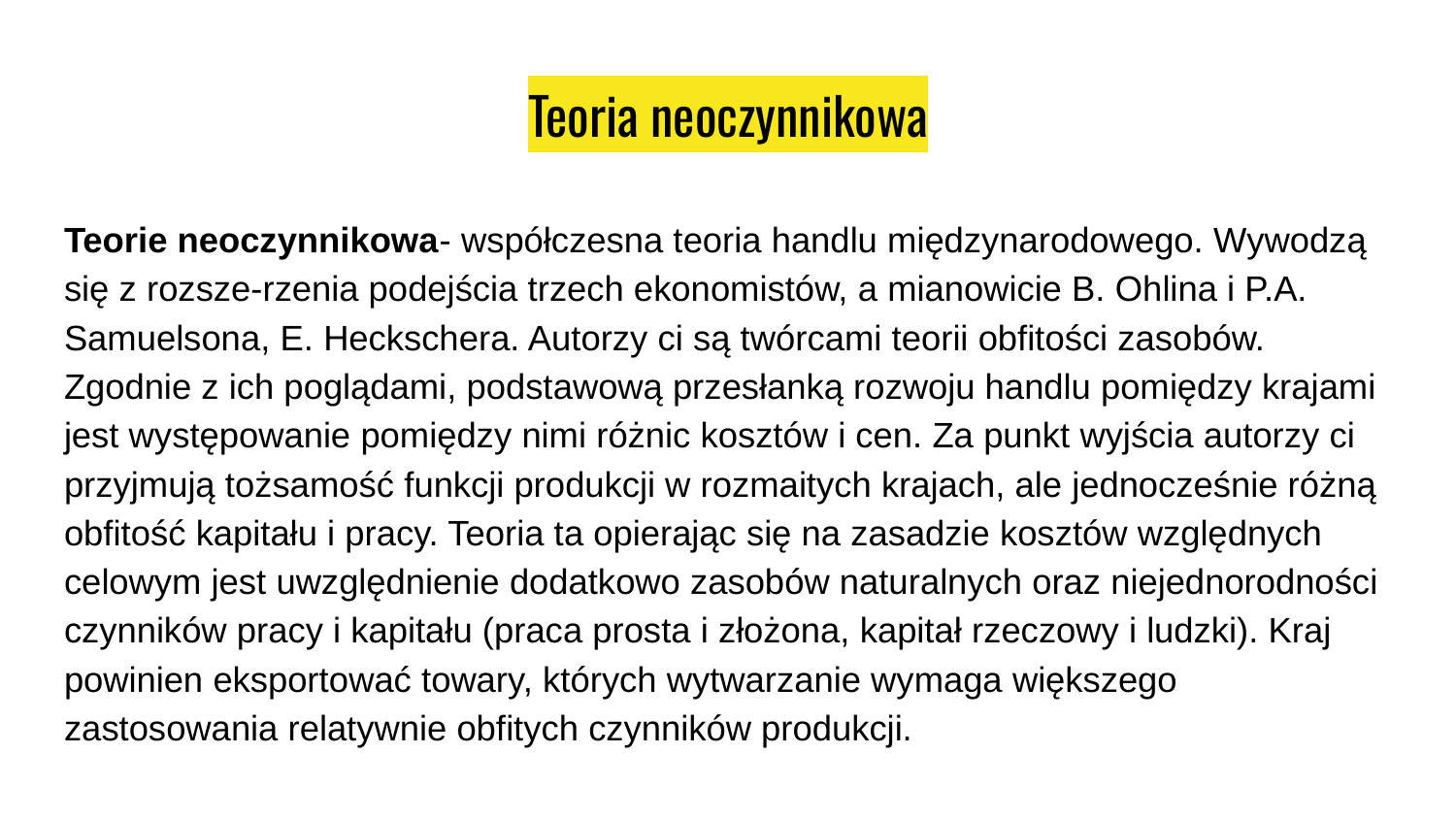

# Teoria neoczynnikowa

Teorie neoczynnikowa- współczesna teoria handlu międzynarodowego. Wywodzą się z rozsze-rzenia podejścia trzech ekonomistów, a mianowicie B. Ohlina i P.A. Samuelsona, E. Heckschera. Autorzy ci są twórcami teorii obfitości zasobów. Zgodnie z ich poglądami, podstawową przesłanką rozwoju handlu pomiędzy krajami jest występowanie pomiędzy nimi różnic kosztów i cen. Za punkt wyjścia autorzy ci przyjmują tożsamość funkcji produkcji w rozmaitych krajach, ale jednocześnie różną obfitość kapitału i pracy. Teoria ta opierając się na zasadzie kosztów względnych celowym jest uwzględnienie dodatkowo zasobów naturalnych oraz niejednorodności czynników pracy i kapitału (praca prosta i złożona, kapitał rzeczowy i ludzki). Kraj powinien eksportować towary, których wytwarzanie wymaga większego zastosowania relatywnie obfitych czynników produkcji.